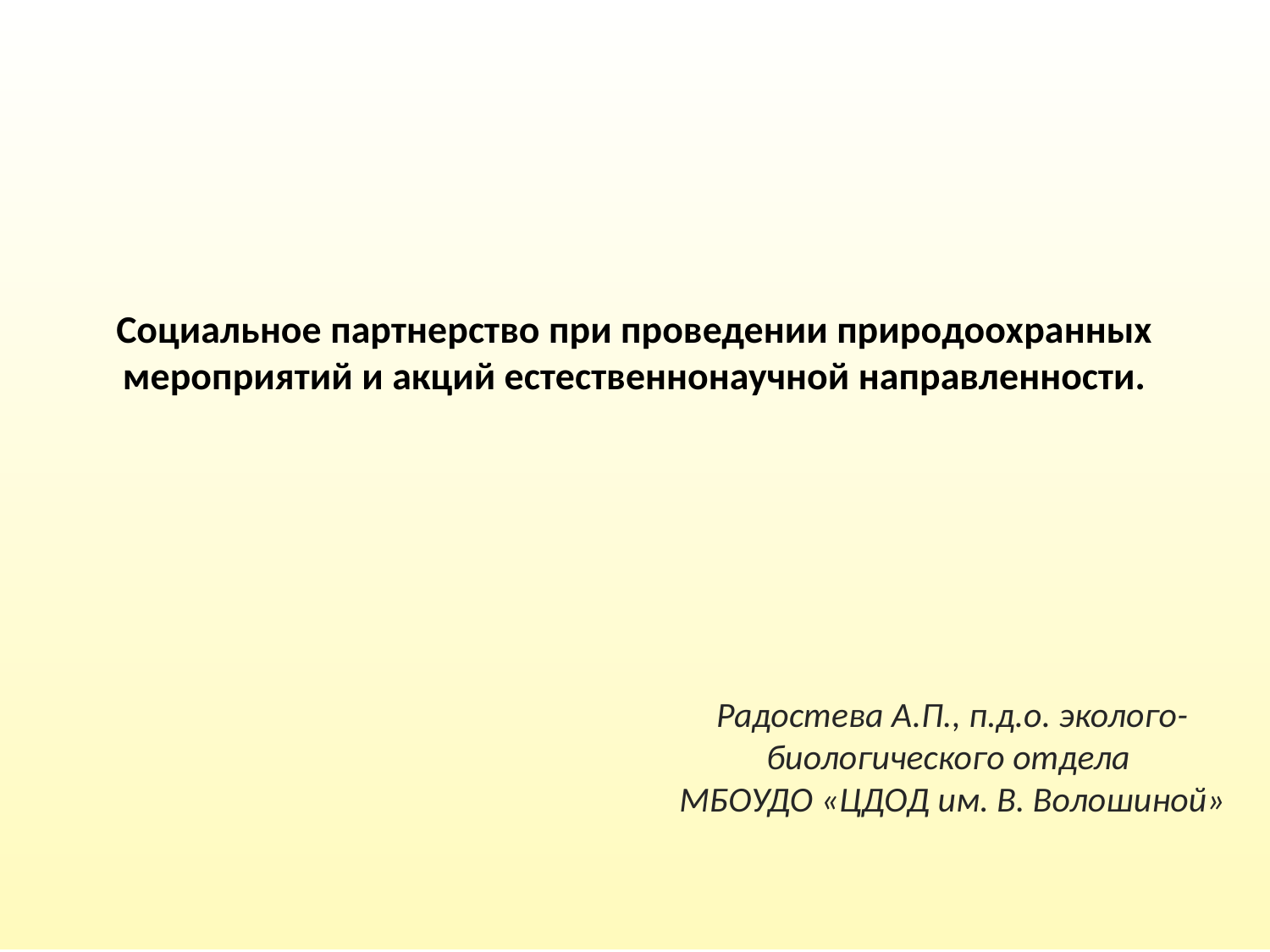

# Социальное партнерство при проведении природоохранных мероприятий и акций естественнонаучной направленности.
Радостева А.П., п.д.о. эколого-биологического отдела
МБОУДО «ЦДОД им. В. Волошиной»